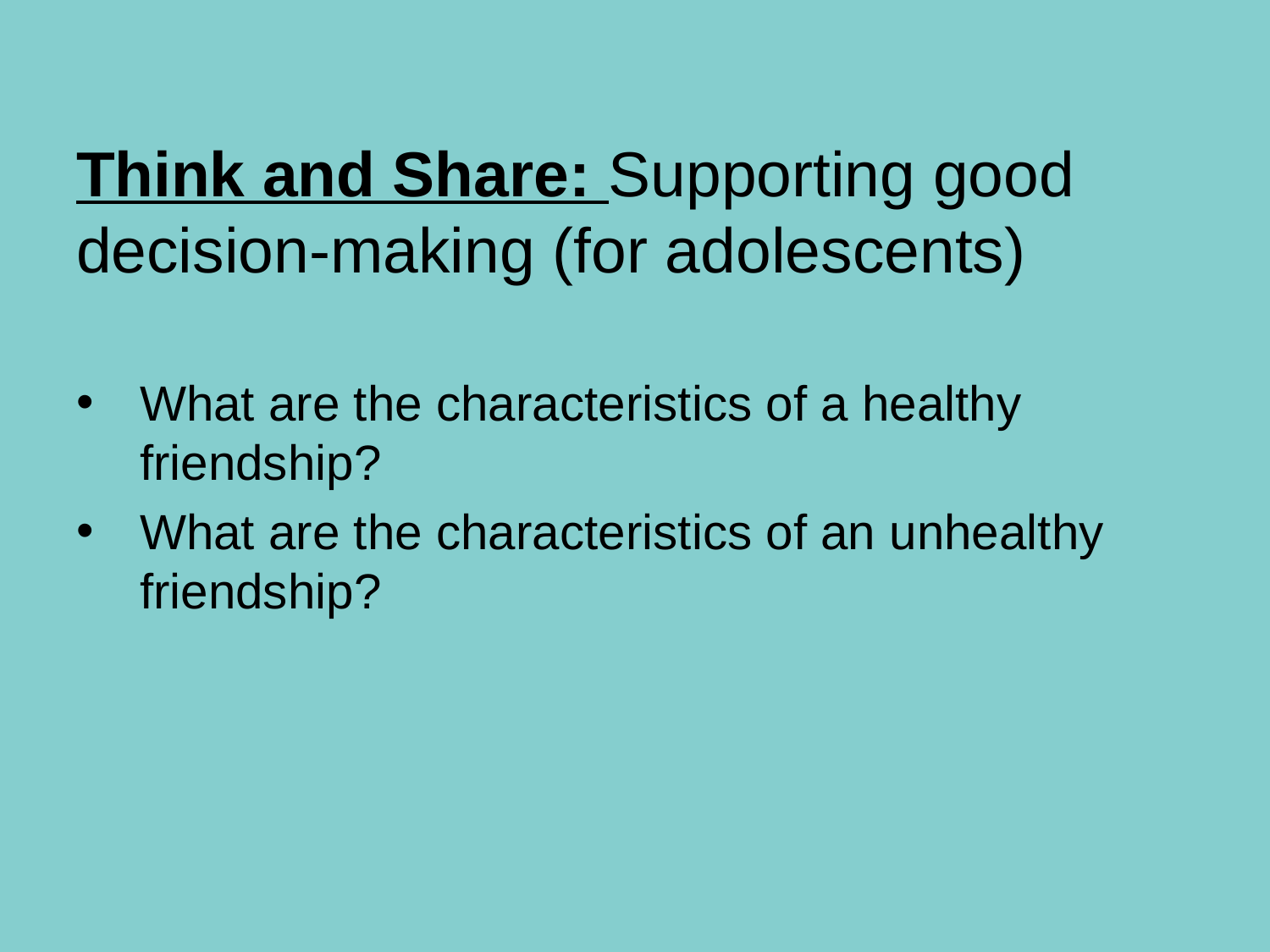

# Think and Share: Supporting good decision-making (for adolescents)

What are the characteristics of a healthy friendship?
What are the characteristics of an unhealthy friendship?